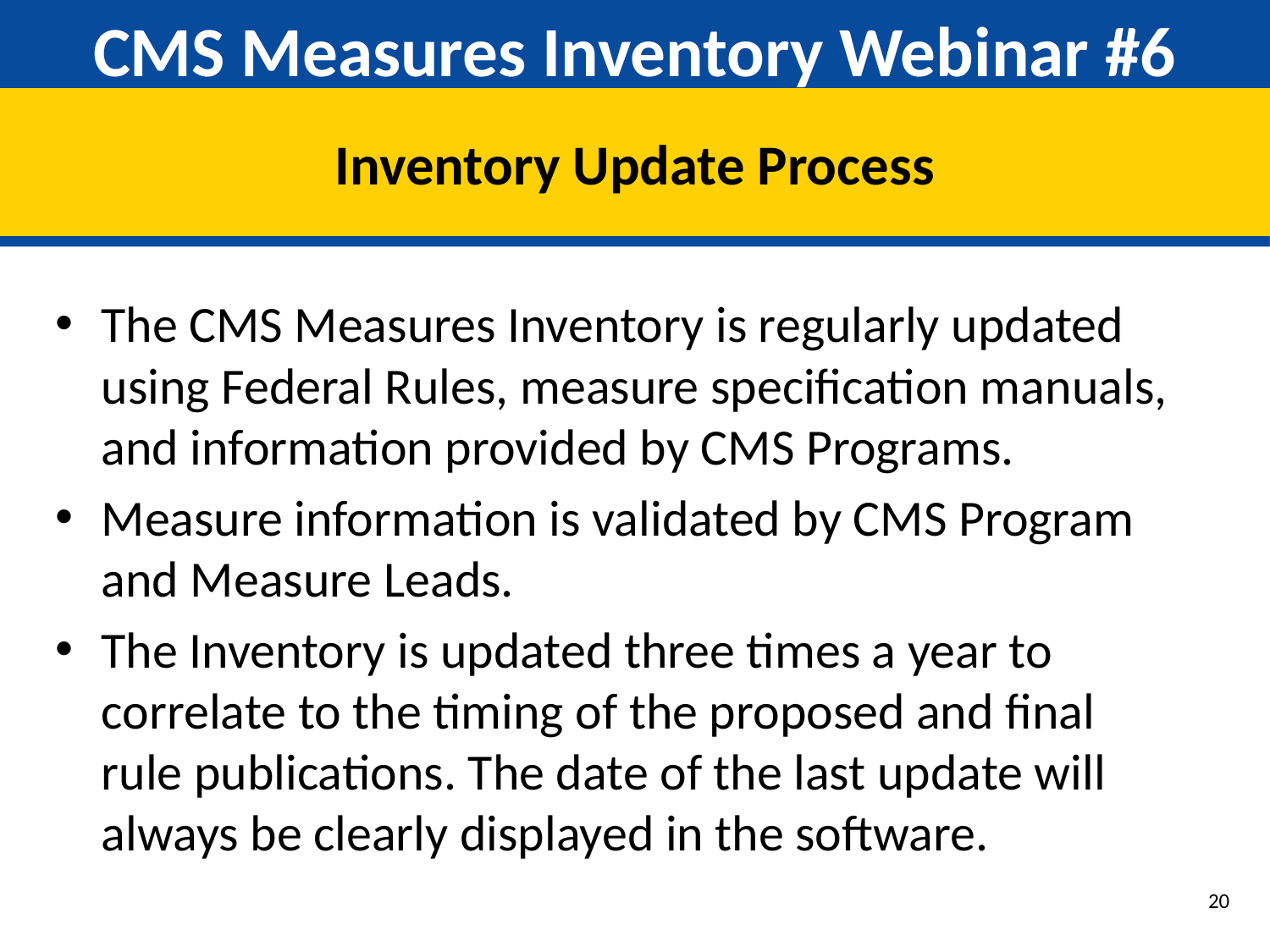

# CMS Measures Inventory Webinar #6
Inventory Update Process
The CMS Measures Inventory is regularly updated using Federal Rules, measure specification manuals, and information provided by CMS Programs.
Measure information is validated by CMS Program and Measure Leads.
The Inventory is updated three times a year to correlate to the timing of the proposed and final rule publications. The date of the last update will always be clearly displayed in the software.